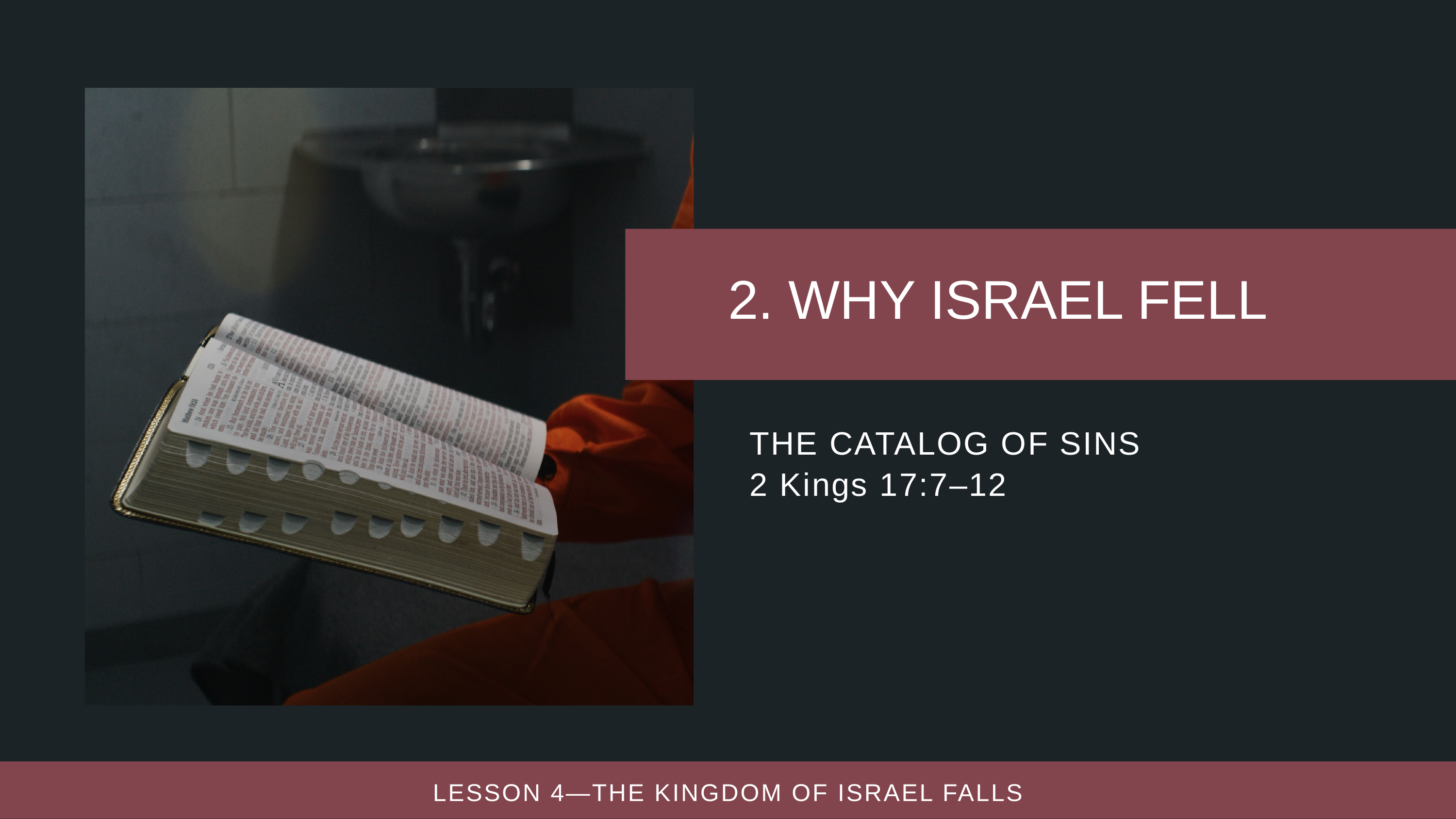

THE CATALOG OF SINS
2 Kings 17:7–12